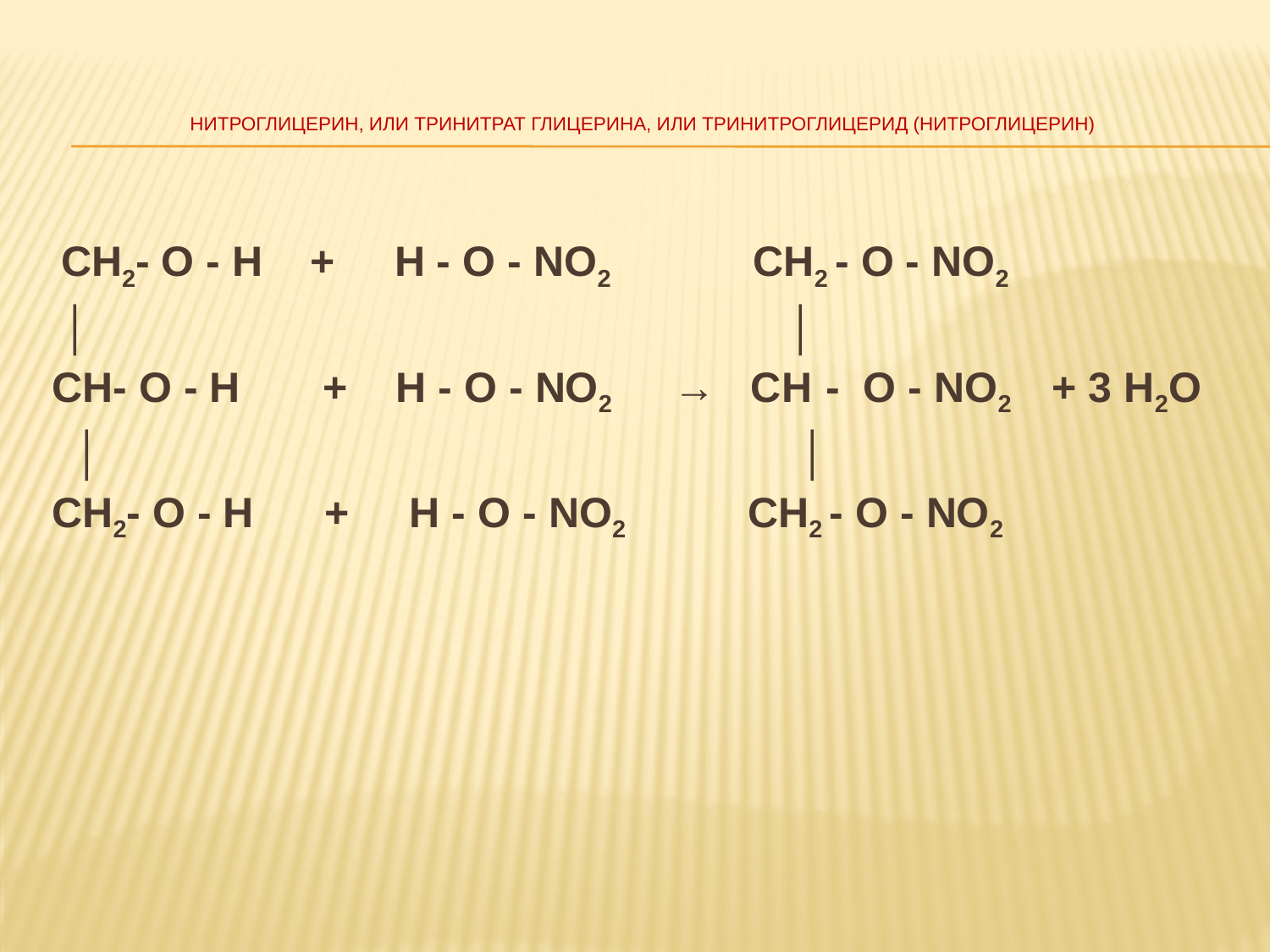

# нитроглицерин, или тринитрат глицерина, или тринитроглицерид (нитроглицерин)
 CH2- O - H    +     Н - О - NO2            CH2 - O - NO2
 │                                                           │
CH- O - H       +    Н - О - NO2         →   CH  -  O - NO2      + 3 H2O
  │                                                           │
CH2- O - H      +     Н - О - NO2                  CH2 - O - NO2